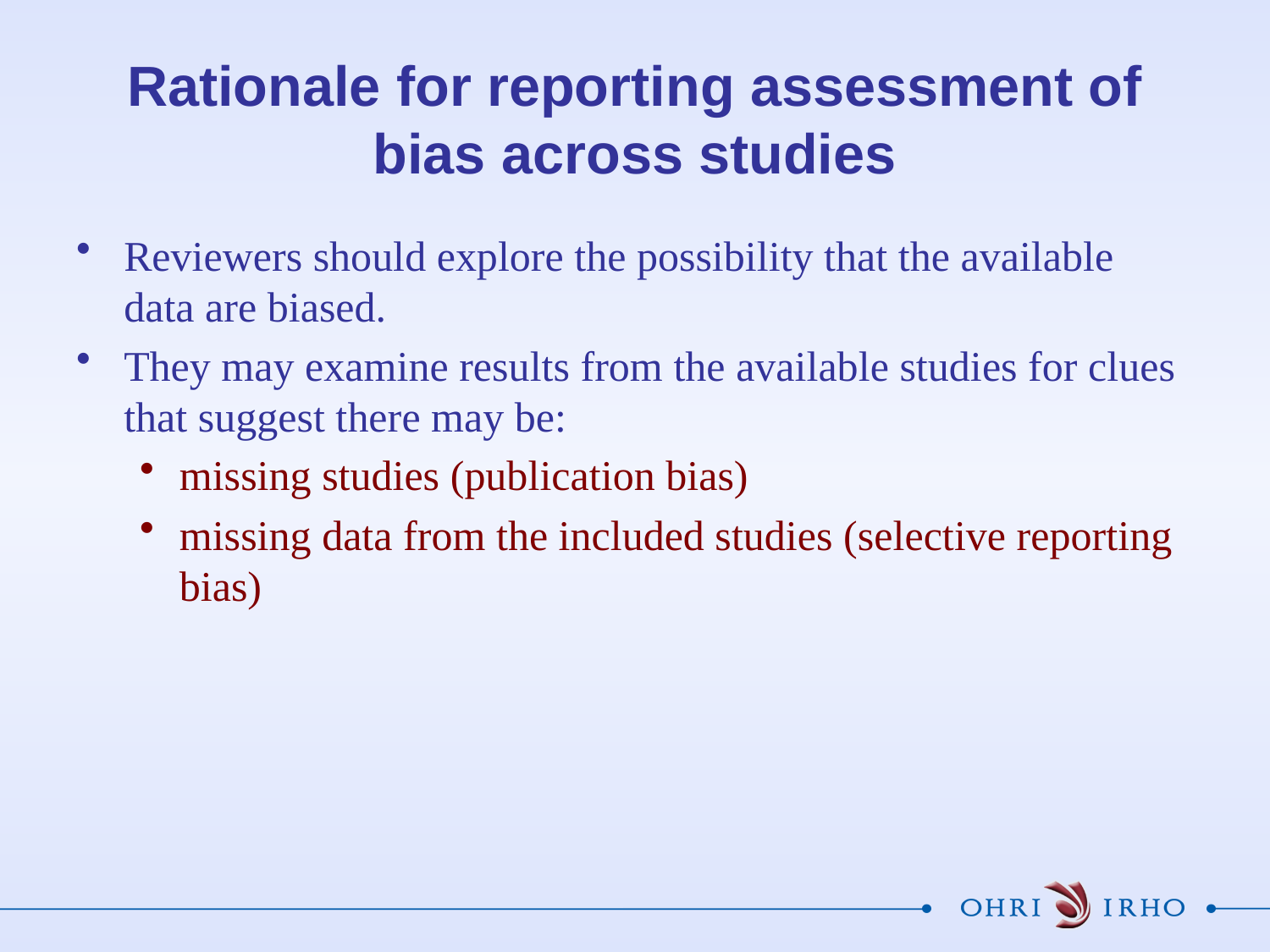

# Rationale for reporting assessment of bias across studies
Reviewers should explore the possibility that the available data are biased.
They may examine results from the available studies for clues that suggest there may be:
missing studies (publication bias)
missing data from the included studies (selective reporting bias)